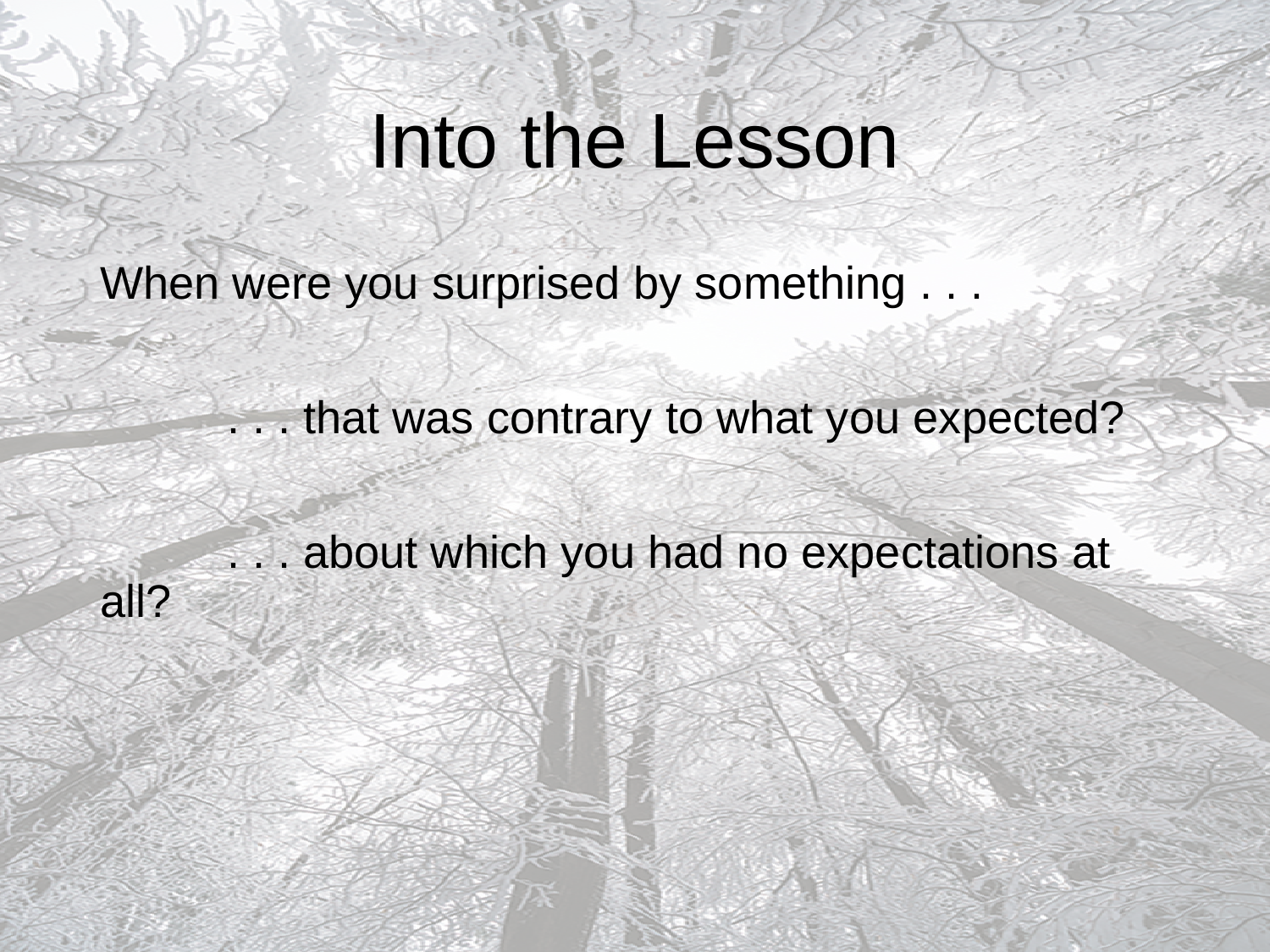

# Into the Lesson
When were you surprised by something . . .

	. . . that was contrary to what you expected?

	. . . about which you had no expectations at all?